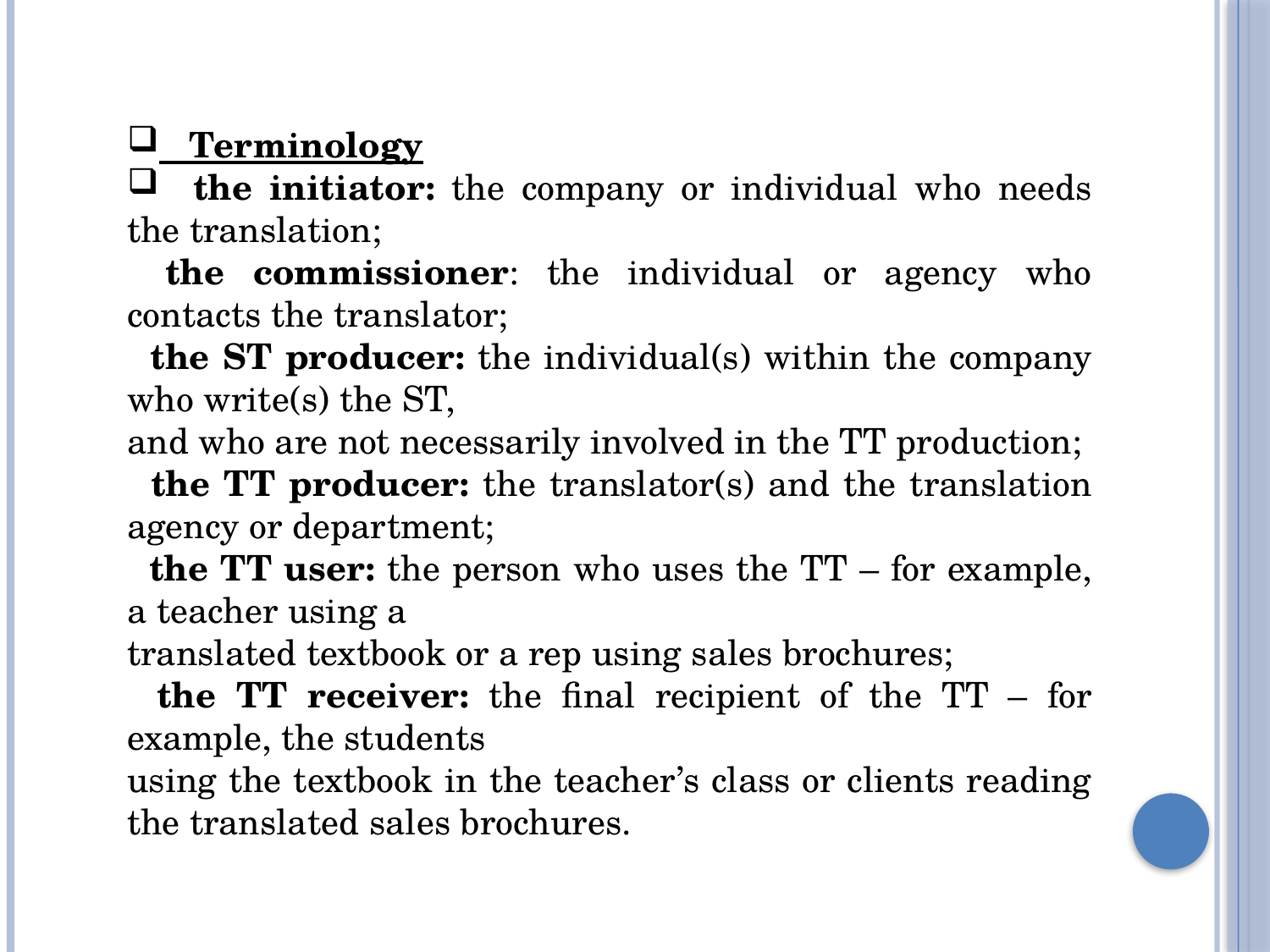

Terminology
  the initiator: the company or individual who needs the translation;
􀁑 the commissioner: the individual or agency who contacts the translator;
􀁑 the ST producer: the individual(s) within the company who write(s) the ST,
and who are not necessarily involved in the TT production;
􀁑 the TT producer: the translator(s) and the translation agency or department;
􀁑 the TT user: the person who uses the TT – for example, a teacher using a
translated textbook or a rep using sales brochures;
􀁑 the TT receiver: the final recipient of the TT – for example, the students
using the textbook in the teacher’s class or clients reading the translated sales brochures.